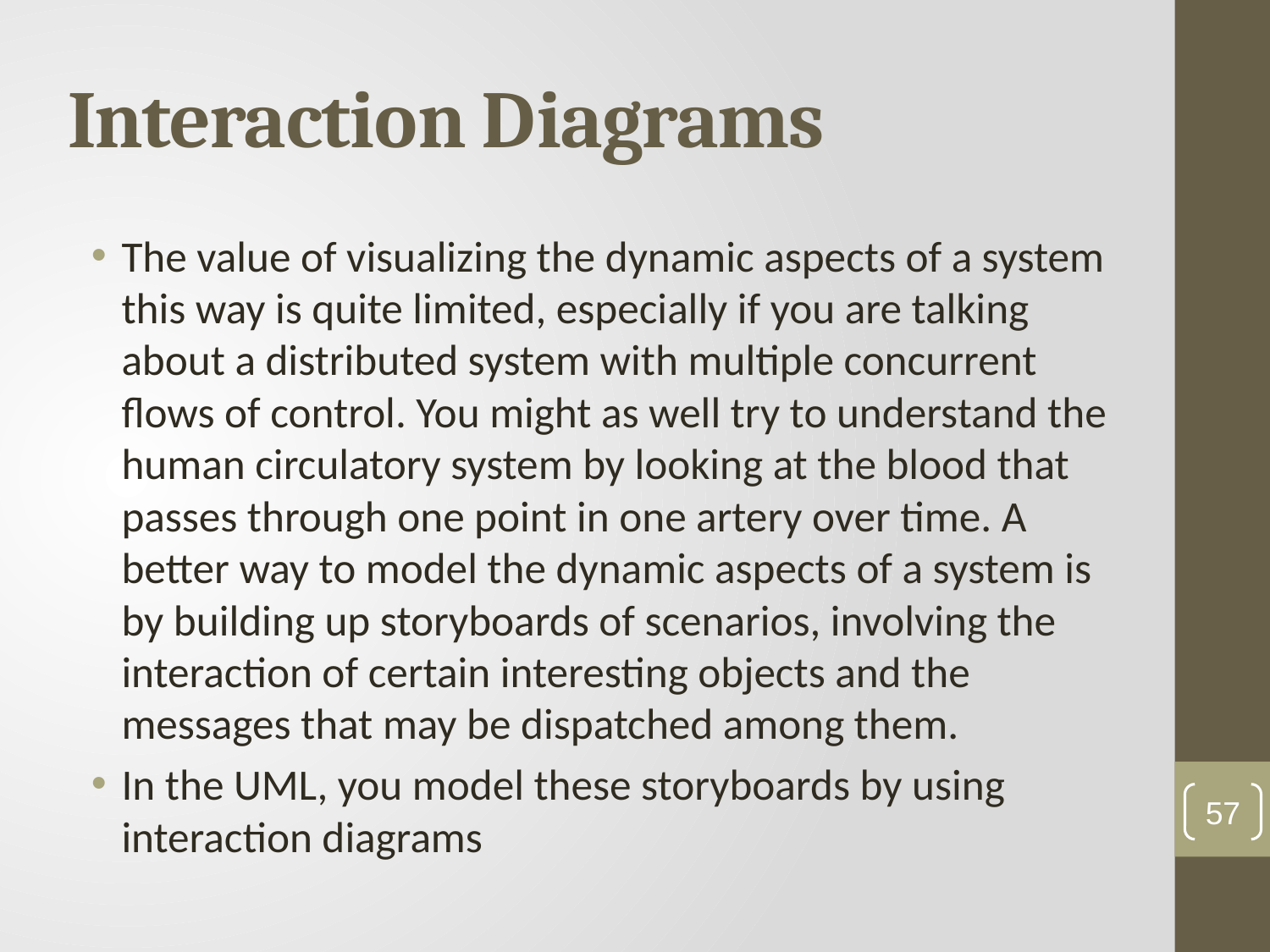

# Interaction Diagrams
The value of visualizing the dynamic aspects of a system this way is quite limited, especially if you are talking about a distributed system with multiple concurrent flows of control. You might as well try to understand the human circulatory system by looking at the blood that passes through one point in one artery over time. A better way to model the dynamic aspects of a system is by building up storyboards of scenarios, involving the interaction of certain interesting objects and the messages that may be dispatched among them.
In the UML, you model these storyboards by using interaction diagrams
57